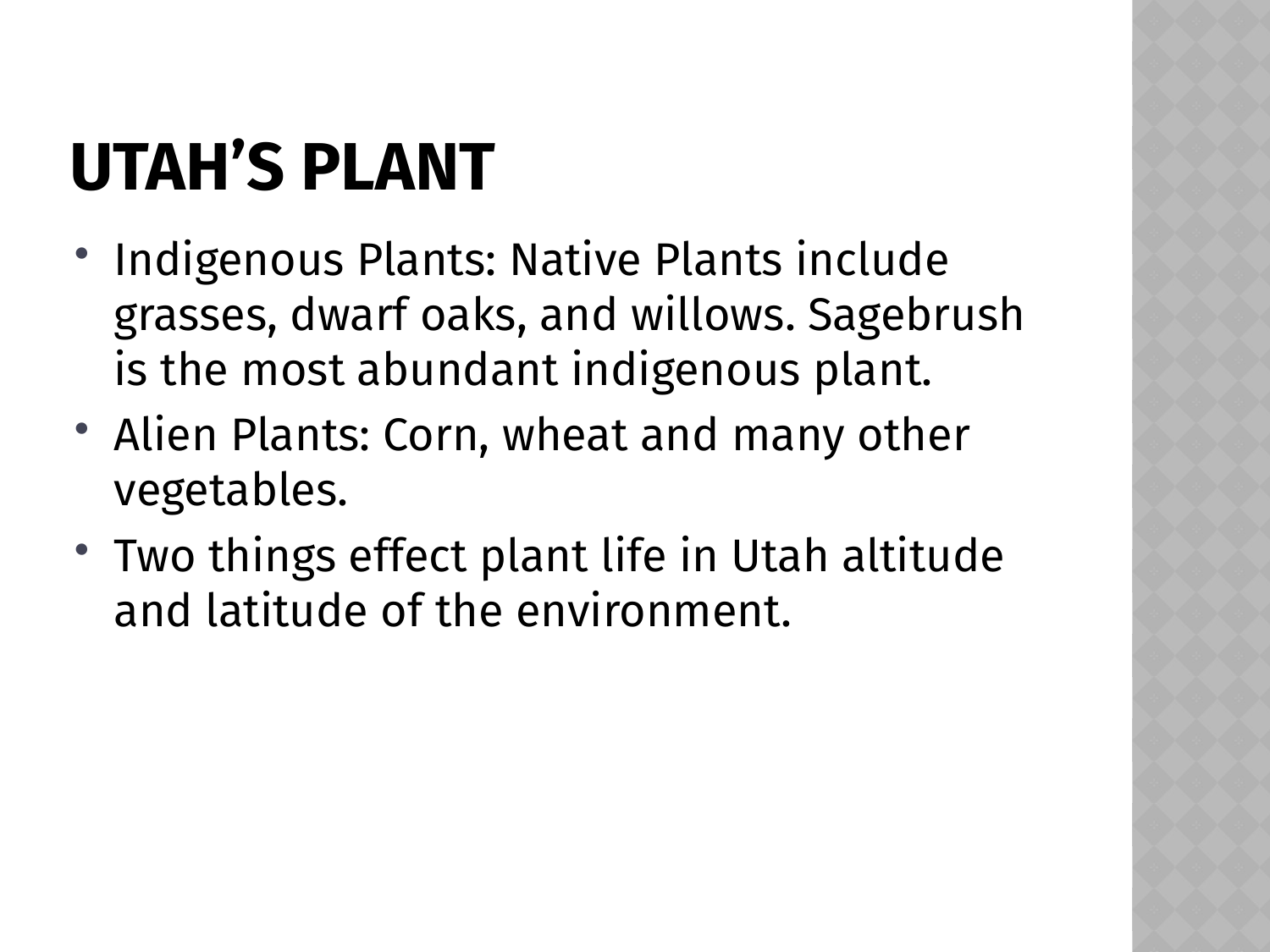

# Utah’s Plant
Indigenous Plants: Native Plants include grasses, dwarf oaks, and willows. Sagebrush is the most abundant indigenous plant.
Alien Plants: Corn, wheat and many other vegetables.
Two things effect plant life in Utah altitude and latitude of the environment.